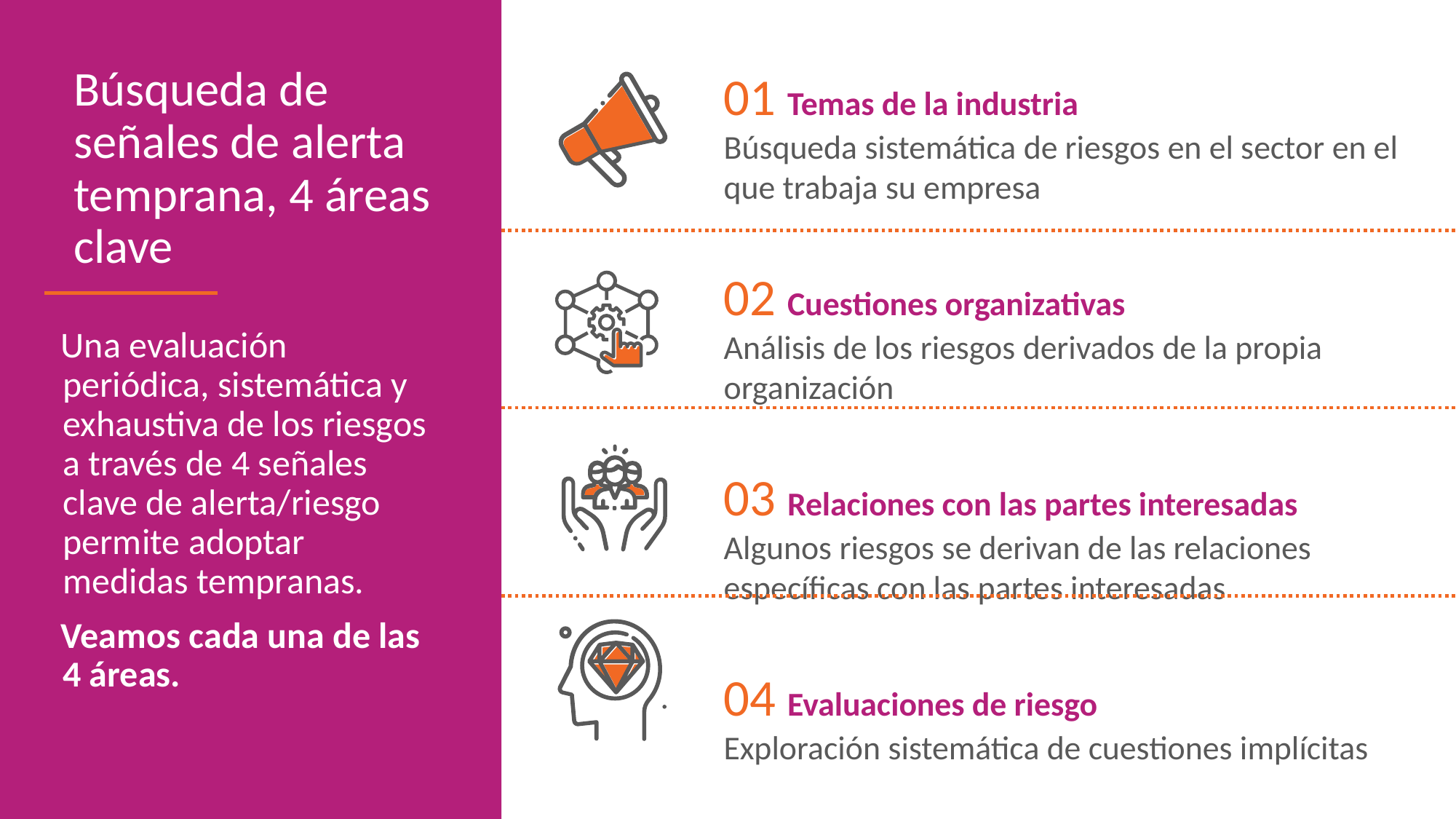

Búsqueda de señales de alerta temprana, 4 áreas clave
01 Temas de la industria
Búsqueda sistemática de riesgos en el sector en el que trabaja su empresa

02 Cuestiones organizativas
Análisis de los riesgos derivados de la propia organización

03 Relaciones con las partes interesadas
Algunos riesgos se derivan de las relaciones específicas con las partes interesadas

04 Evaluaciones de riesgo
Exploración sistemática de cuestiones implícitas

Una evaluación periódica, sistemática y exhaustiva de los riesgos a través de 4 señales clave de alerta/riesgo permite adoptar medidas tempranas.
Veamos cada una de las 4 áreas.